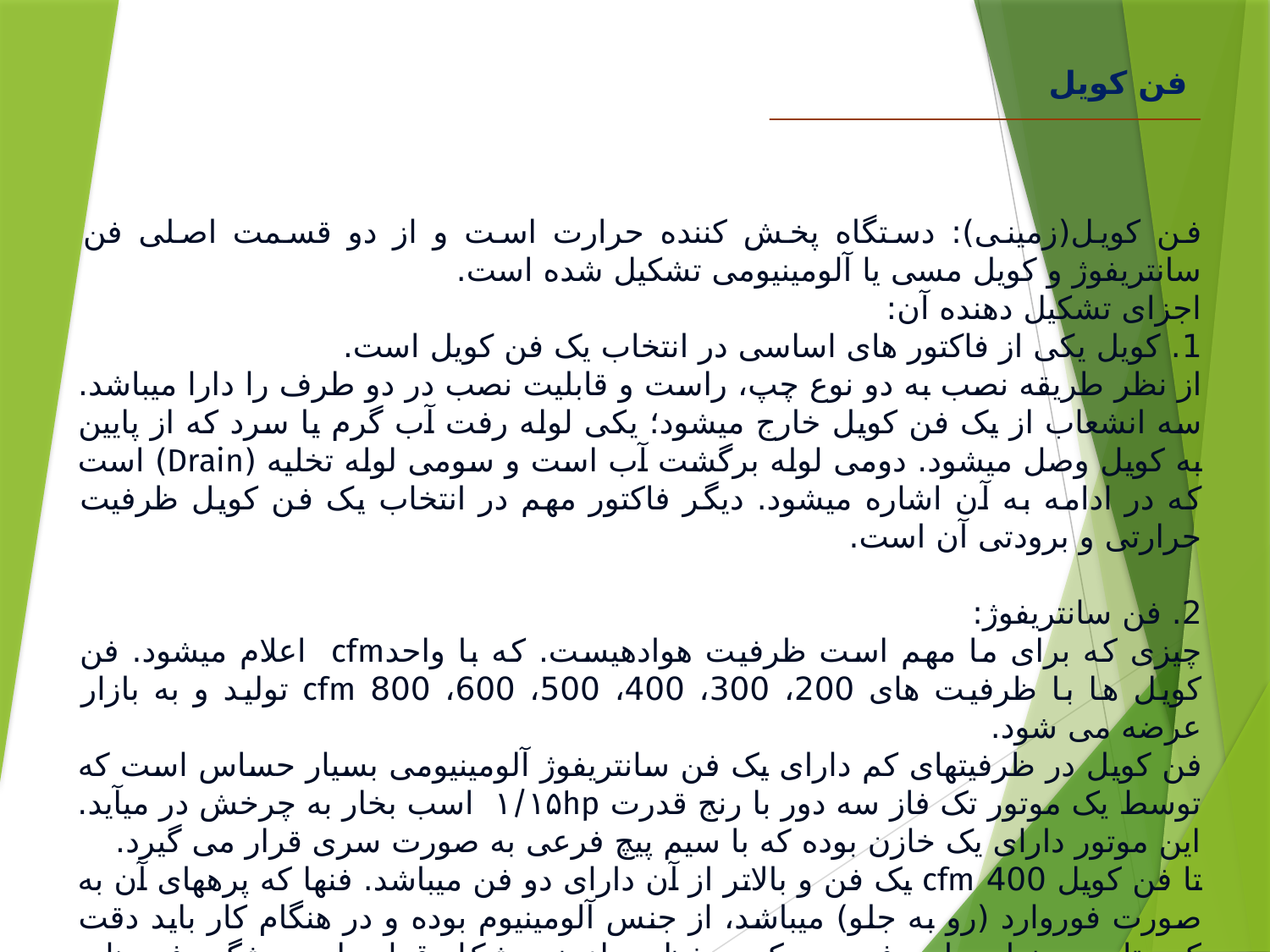

فن کویل
فن کویل(زمینی): دستگاه پخش کننده حرارت است و از دو قسمت اصلی فن سانتریفوژ و کویل مسی یا آلومینیومی تشکیل شده است.
اجزای تشکیل دهنده آن:
1. کویل یکی از فاکتور های اساسی در انتخاب یک فن کویل است.
از نظر طریقه نصب به دو نوع چپ، راست و قابلیت نصب در دو طرف را دارا می‏باشد. سه انشعاب از یک فن کویل خارج می‏شود؛ یکی لوله رفت آب گرم یا سرد که از پایین به کویل وصل می‏شود. دومی لوله برگشت آب است و سومی لوله تخلیه (Drain) است که در ادامه به آن اشاره می‏شود. دیگر فاکتور مهم در انتخاب یک فن کویل ظرفیت حرارتی و برودتی آن است.

2. فن سانتریفوژ:
چیزی که برای ما مهم است ظرفیت هوادهی‏ست. که با واحدcfm  اعلام می‏شود. فن کویل ها با ظرفیت های 200، 300، 400، 500، 600، 800 cfm تولید و به بازار عرضه می شود.
فن کویل در ظرفیت‏های کم دارای یک فن سانتریفوژ آلومینیومی بسیار حساس است که توسط یک موتور تک فاز سه دور با رنج قدرت ۱/۱۵hp  اسب بخار به چرخش در می‏آید. این موتور دارای یک خازن بوده که با سیم پیچ فرعی به صورت سری قرار می گیرد.
تا فن کویل 400 cfm یک فن و بالاتر از آن دارای دو فن می‏باشد. فن‏ها که پره‏های آن به صورت فوروارد (رو به جلو) می‏باشد، از جنس آلومینیوم بوده و در هنگام کار باید دقت کرد تاب بر ندارد. این فن در یک محفظه حلزونی شکل قرار دارد. ویژگی فن های سانتریفوژ این است که با ایجاد فشار استاتیکی و زیاد بودن عرض پاشش ذرات هوا تبادل حرارتی بسیار بهتری با کویل دارد.